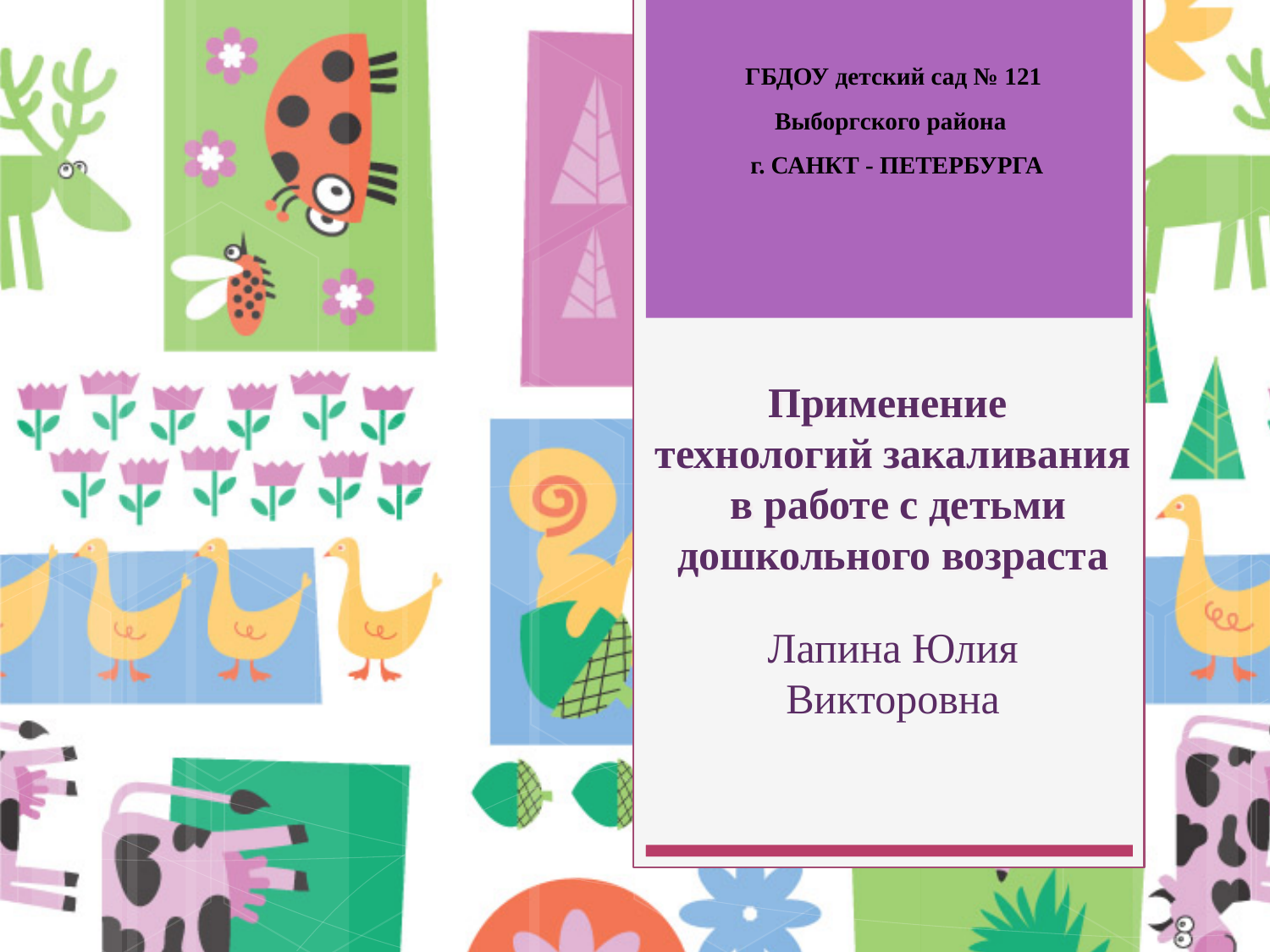

ГБДОУ детский сад № 121
Выборгского района
 г. САНКТ - ПЕТЕРБУРГА
# Применение технологий закаливания в работе с детьми дошкольного возраста
Лапина Юлия Викторовна